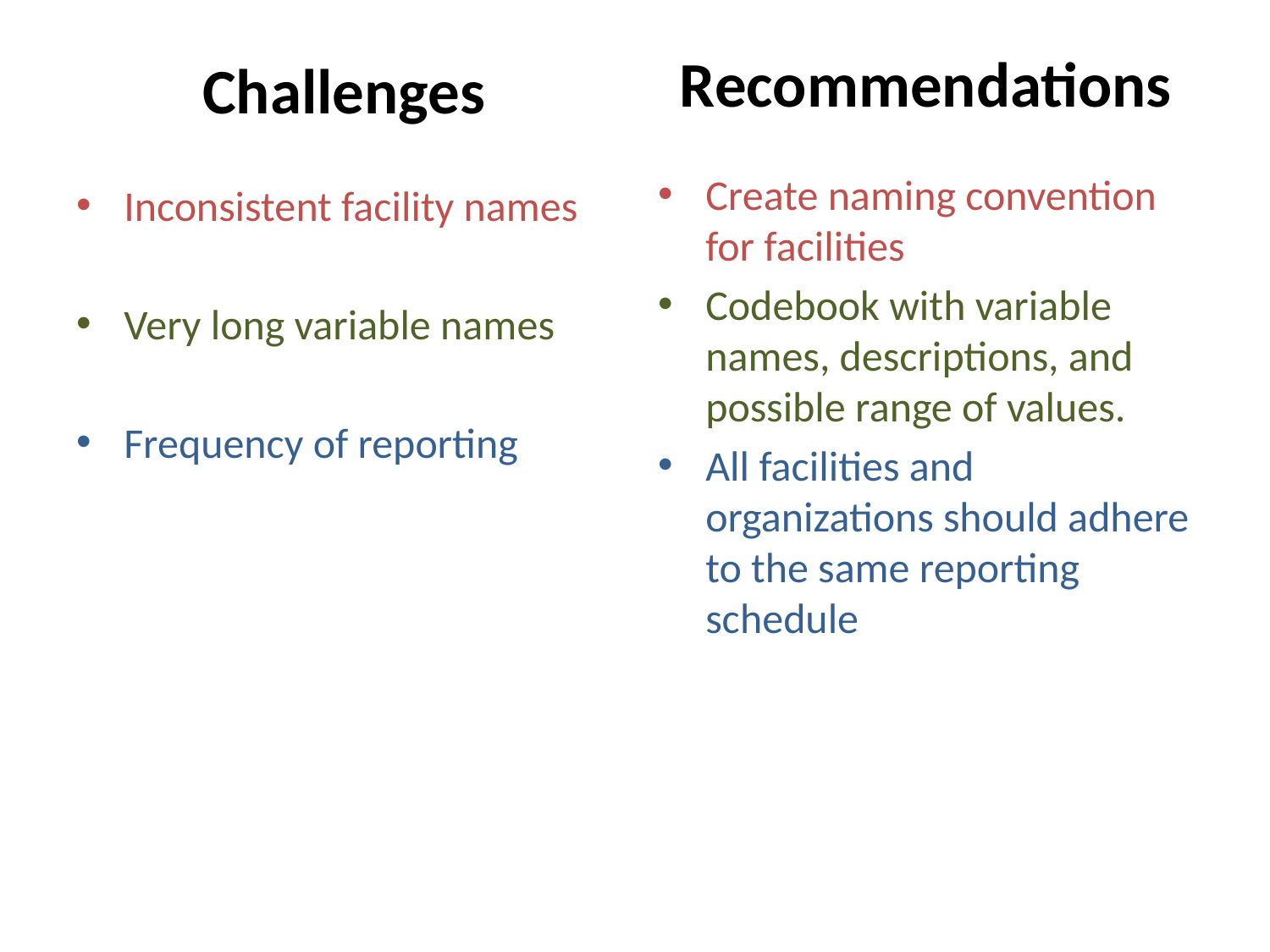

Recommendations
Challenges
Create naming convention for facilities
Codebook with variable names, descriptions, and possible range of values.
All facilities and organizations should adhere to the same reporting schedule

Inconsistent facility names

Very long variable names

Frequency of reporting